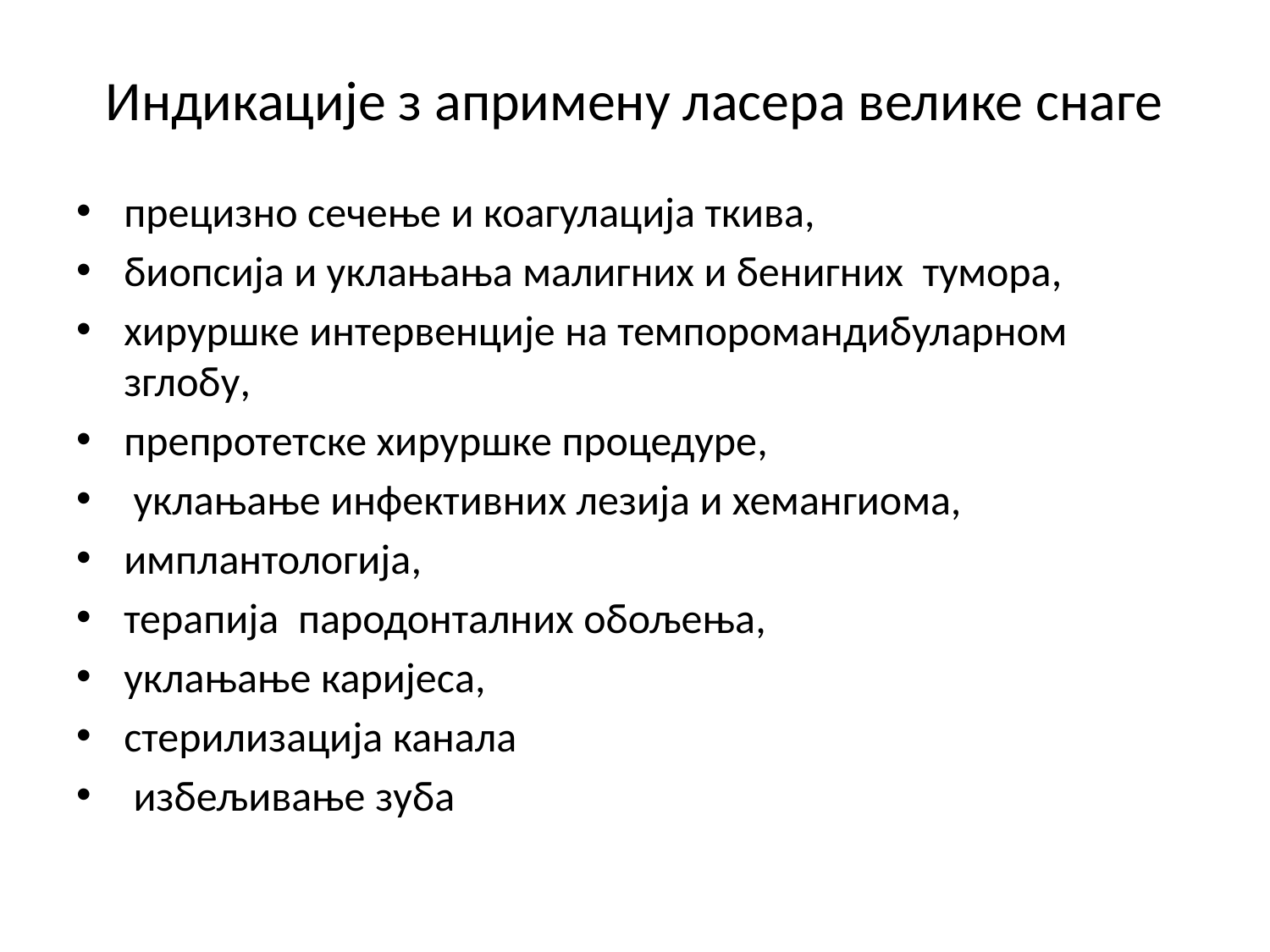

# Индикације з апримену ласера велике снаге
прецизно сечење и коагулација ткива,
биопсија и уклањања малигних и бенигних  тумора,
хируршке интервенције на темпоромандибуларном зглобу,
препротетске хируршке процедуре,
 уклањање инфективних лезија и хемангиома,
имплантологија,
терапија  пародонталних обољења,
уклањање каријеса,
стерилизација канала
 избељивање зуба